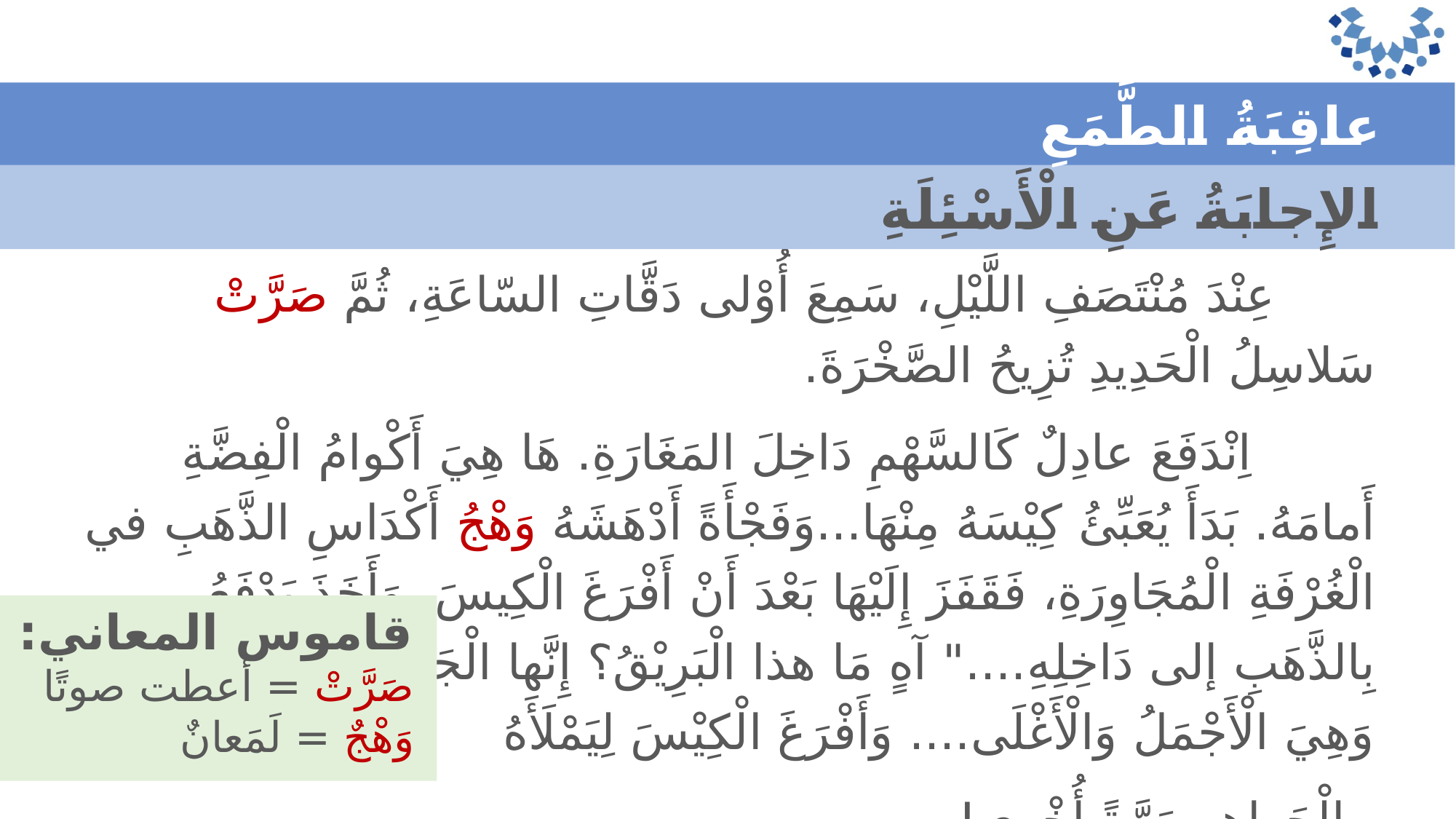

عاقِبَةُ الطَّمَعِ

الإِجابَةُ عَنِ الْأَسْئِلَةِ

        عِنْدَ مُنْتَصَفِ اللَّيْلِ، سَمِعَ أُوْلى دَقَّاتِ السّاعَةِ، ثُمَّ صَرَّتْ سَلاسِلُ الْحَدِيدِ تُزِيحُ الصَّخْرَةَ.
        اِنْدَفَعَ عادِلٌ كَالسَّهْمِ دَاخِلَ المَغَارَةِ. هَا هِيَ أَكْوامُ الْفِضَّةِ أَمامَهُ. بَدَأَ يُعَبِّئُ كِيْسَهُ مِنْهَا...وَفَجْأَةً أَدْهَشَهُ وَهْجُ أَكْدَاسِ الذَّهَبِ في الْغُرْفَةِ الْمُجَاوِرَةِ، فَقَفَزَ إِلَيْهَا بَعْدَ أَنْ أَفْرَغَ الْكِيسَ، وَأَخَذَ يَدْفَعُ بِالذَّهَبِ إلى دَاخِلِهِ...." آهٍ مَا هذا الْبَرِيْقُ؟ إِنَّها الْجَواهِرُ وَالْأَلْماسُ، وَهِيَ الْأَجْمَلُ وَالْأَغْلَى.... وَأَفْرَغَ الْكِيْسَ لِيَمْلَأَهُ
 بِالْجَواهِرِ مَرَّةً أُخْرى!

قاموس المعاني:
صَرَّتْ = أعطت صوتًا
وَهْجٌ = لَمَعانٌ